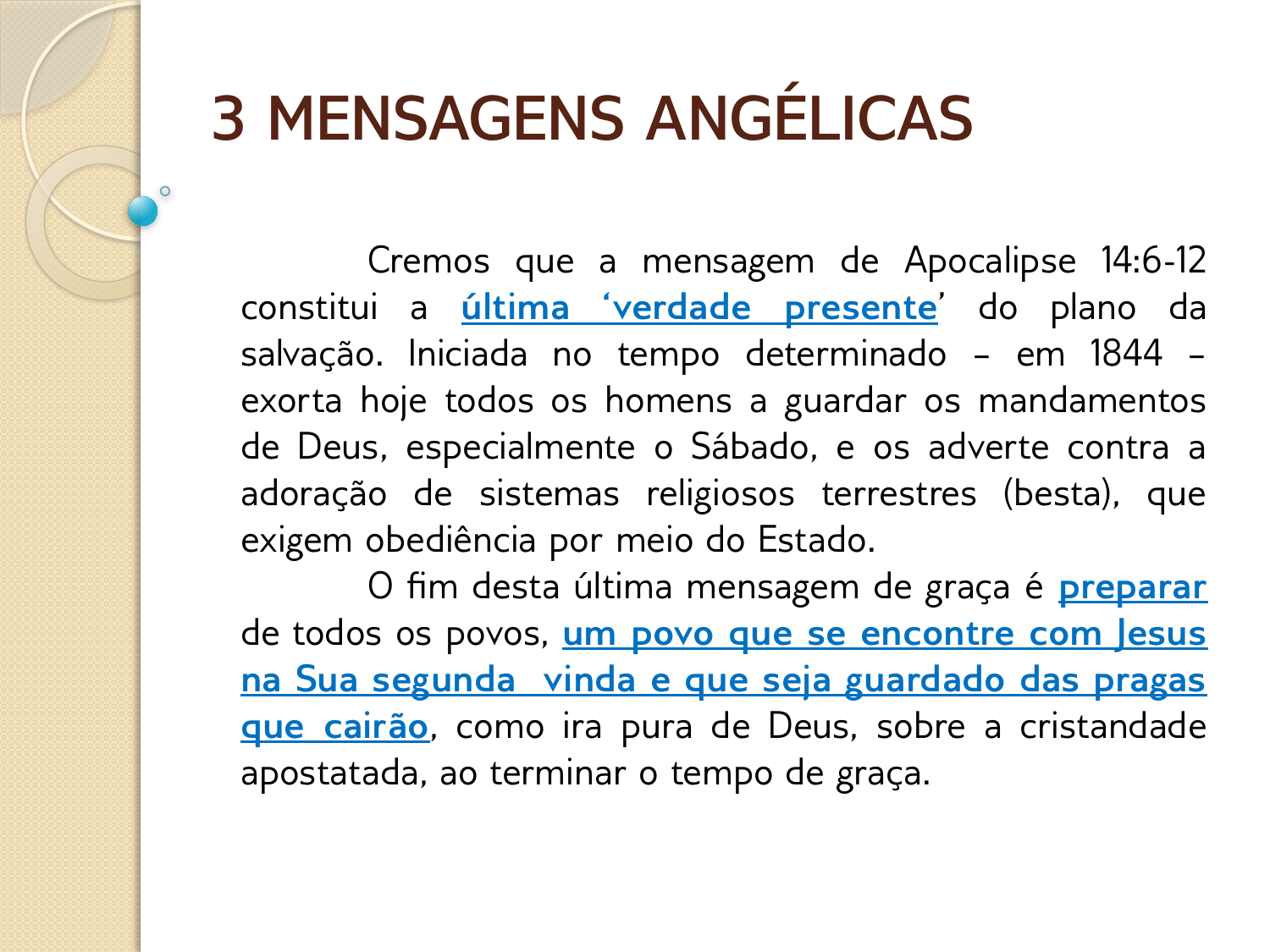

3 MENSAGENS ANGÉLICAS
	Cremos que a mensagem de Apocalipse 14:6-12 constitui a última ‘verdade presente’ do plano da salvação. Iniciada no tempo determinado – em 1844 – exorta hoje todos os homens a guardar os mandamentos de Deus, especialmente o Sábado, e os adverte contra a adoração de sistemas religiosos terrestres (besta), que exigem obediência por meio do Estado.
	O fim desta última mensagem de graça é preparar de todos os povos, um povo que se encontre com Jesus na Sua segunda  vinda e que seja guardado das pragas que cairão, como ira pura de Deus, sobre a cristandade apostatada, ao terminar o tempo de graça.